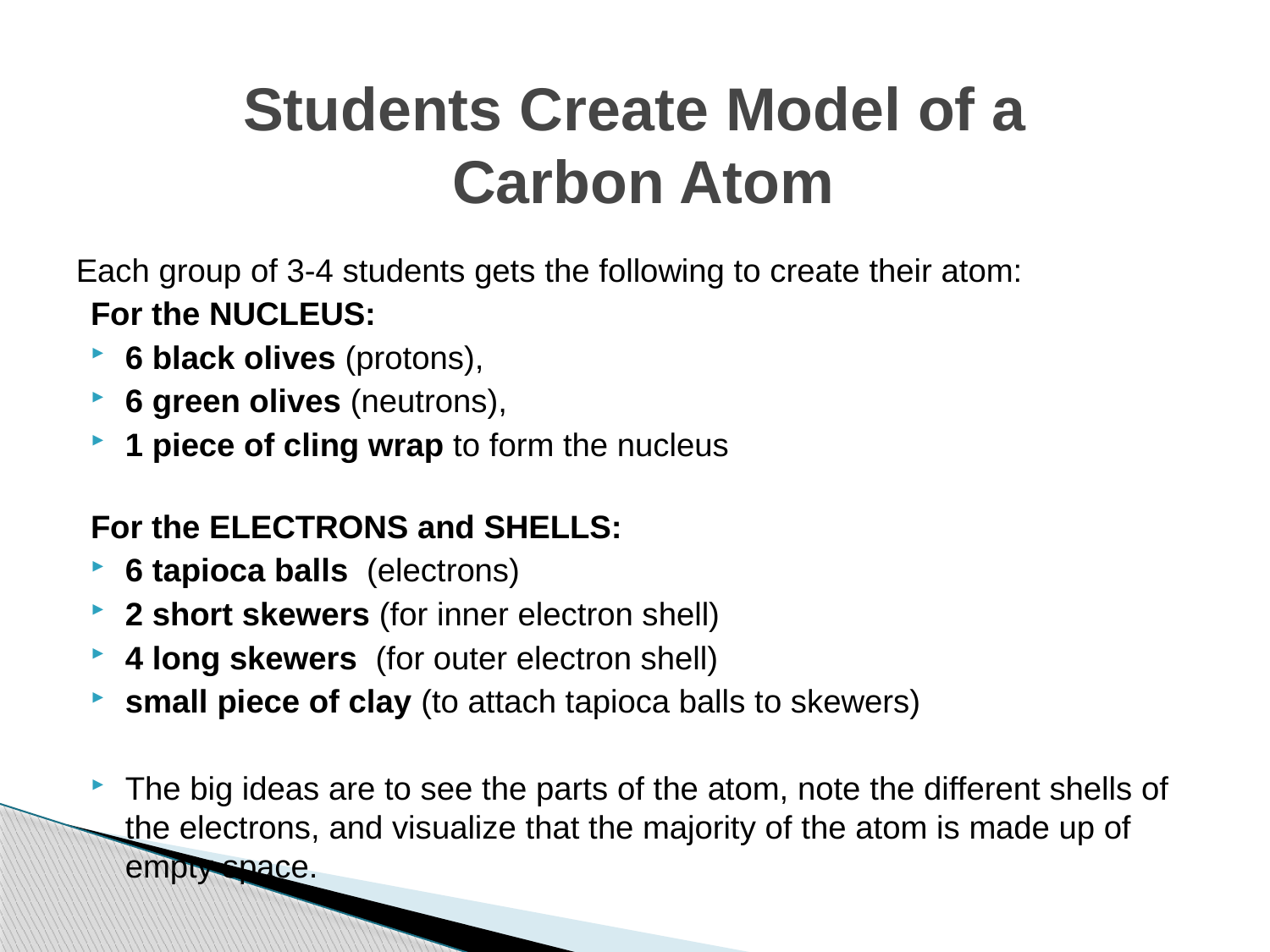

# Students Create Model of a Carbon Atom
Each group of 3-4 students gets the following to create their atom:
For the NUCLEUS:
6 black olives (protons),
6 green olives (neutrons),
1 piece of cling wrap to form the nucleus
For the ELECTRONS and SHELLS:
6 tapioca balls  (electrons)
2 short skewers (for inner electron shell)
4 long skewers  (for outer electron shell)
small piece of clay (to attach tapioca balls to skewers)

The big ideas are to see the parts of the atom, note the different shells of the electrons, and visualize that the majority of the atom is made up of empty space.